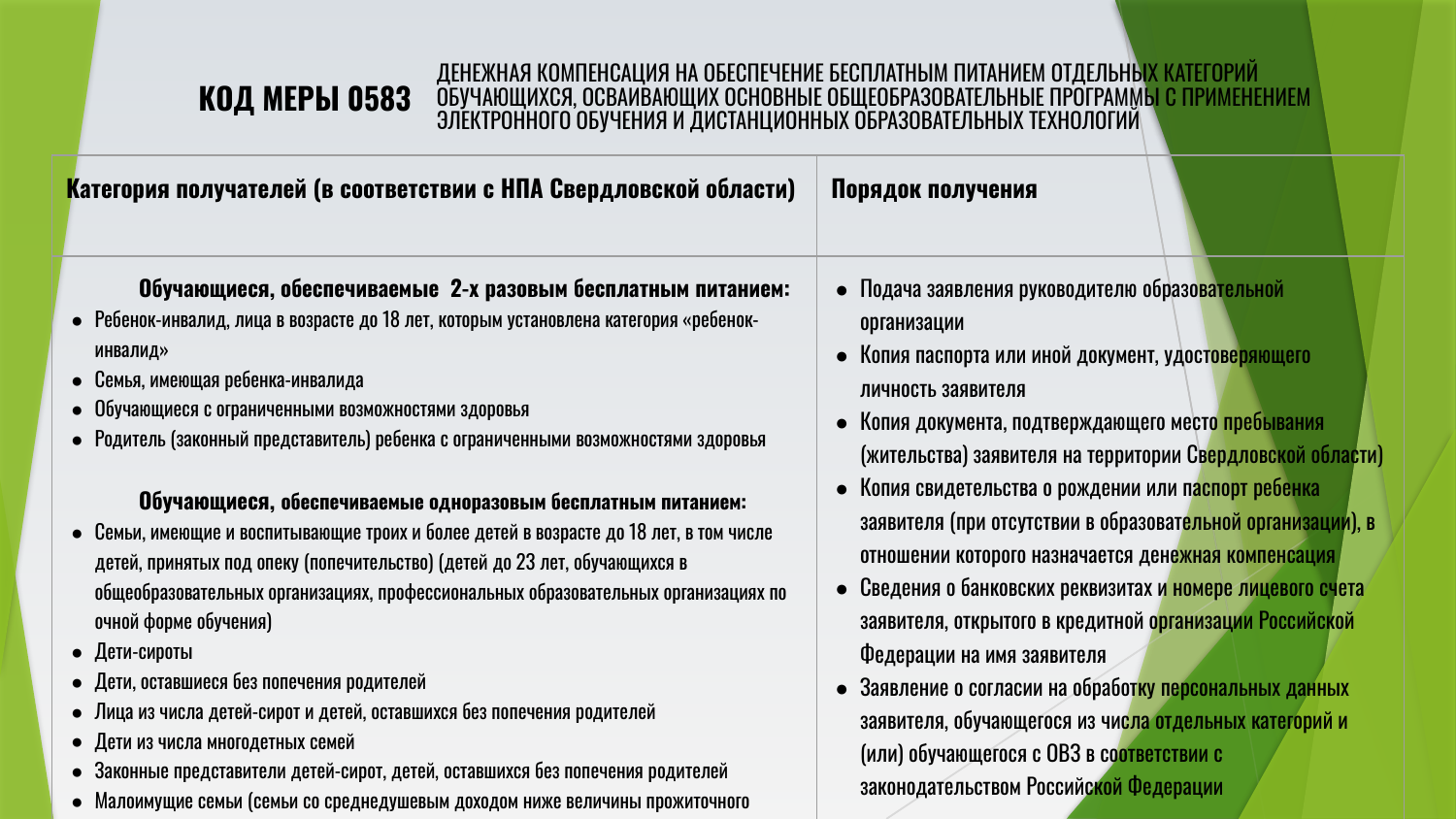

КОД МЕРЫ 0583
Денежная компенсация на обеспечение бесплатным питанием отдельных категорий обучающихся, осваивающих основные общеобразовательные программы с применением электронного обучения и дистанционных образовательных технологий
| Категория получателей (в соответствии с НПА Свердловской области) | Порядок получения |
| --- | --- |
| Обучающиеся, обеспечиваемые 2-х разовым бесплатным питанием: Ребенок-инвалид, лица в возрасте до 18 лет, которым установлена категория «ребенок-инвалид» Семья, имеющая ребенка-инвалида Обучающиеся с ограниченными возможностями здоровья Родитель (законный представитель) ребенка с ограниченными возможностями здоровья Обучающиеся, обеспечиваемые одноразовым бесплатным питанием: Семьи, имеющие и воспитывающие троих и более детей в возрасте до 18 лет, в том числе детей, принятых под опеку (попечительство) (детей до 23 лет, обучающихся в общеобразовательных организациях, профессиональных образовательных организациях по очной форме обучения) Дети-сироты Дети, оставшиеся без попечения родителей Лица из числа детей-сирот и детей, оставшихся без попечения родителей Дети из числа многодетных семей Законные представители детей-сирот, детей, оставшихся без попечения родителей Малоимущие семьи (семьи со среднедушевым доходом ниже величины прожиточного минимума, установленного в Свердловской области) Отдельные категории граждан, проживающих в малоимущих семьях | Подача заявления руководителю образовательной организации Копия паспорта или иной документ, удостоверяющего личность заявителя Копия документа, подтверждающего место пребывания (жительства) заявителя на территории Свердловской области) Копия свидетельства о рождении или паспорт ребенка заявителя (при отсутствии в образовательной организации), в отношении которого назначается денежная компенсация Сведения о банковских реквизитах и номере лицевого счета заявителя, открытого в кредитной организации Российской Федерации на имя заявителя Заявление о согласии на обработку персональных данных заявителя, обучающегося из числа отдельных категорий и (или) обучающегося с ОВЗ в соответствии с законодательством Российской Федерации |